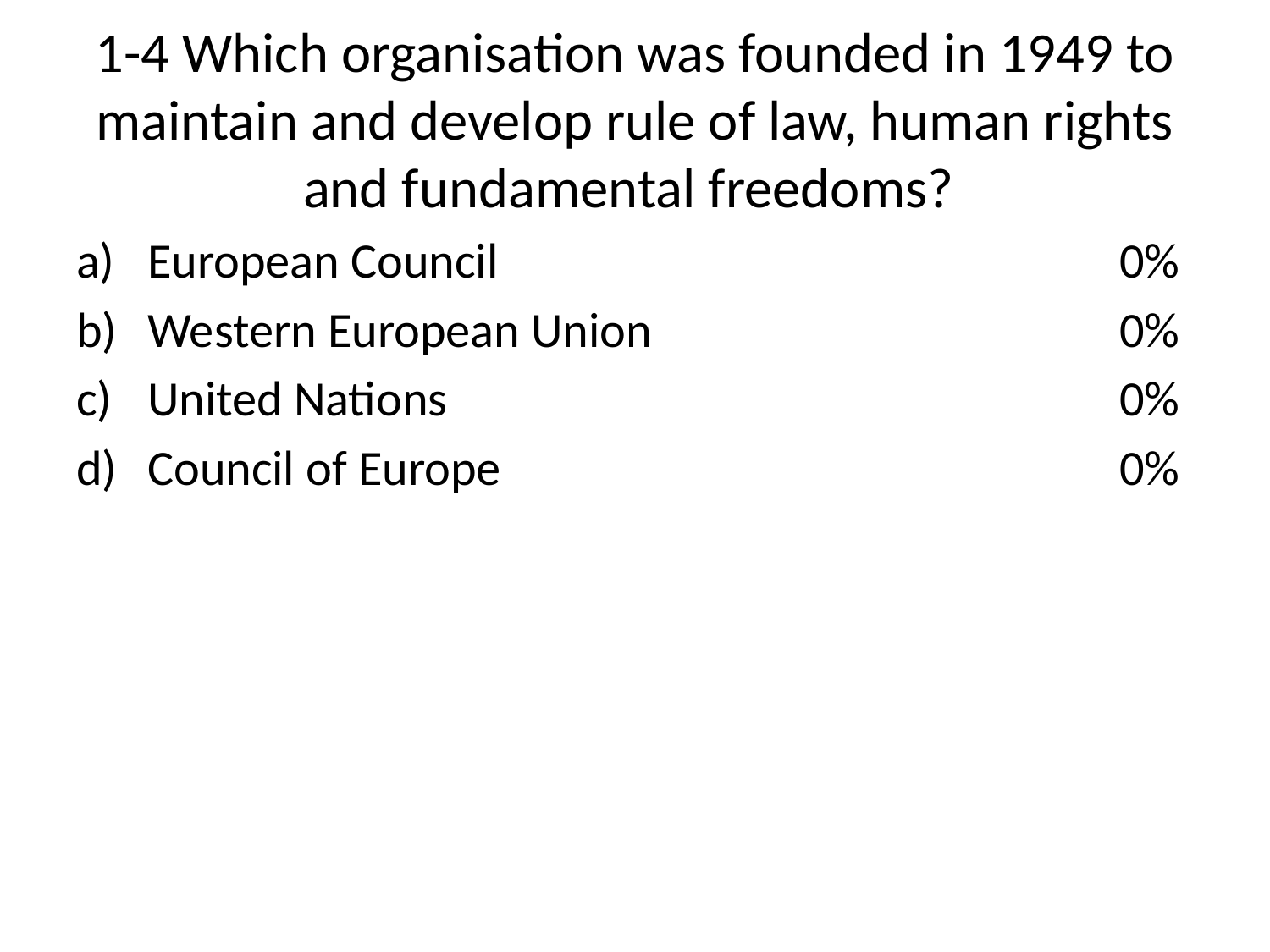

# 1-4 Which organisation was founded in 1949 to maintain and develop rule of law, human rights and fundamental freedoms?
European Council
Western European Union
United Nations
Council of Europe
0%
0%
0%
0%